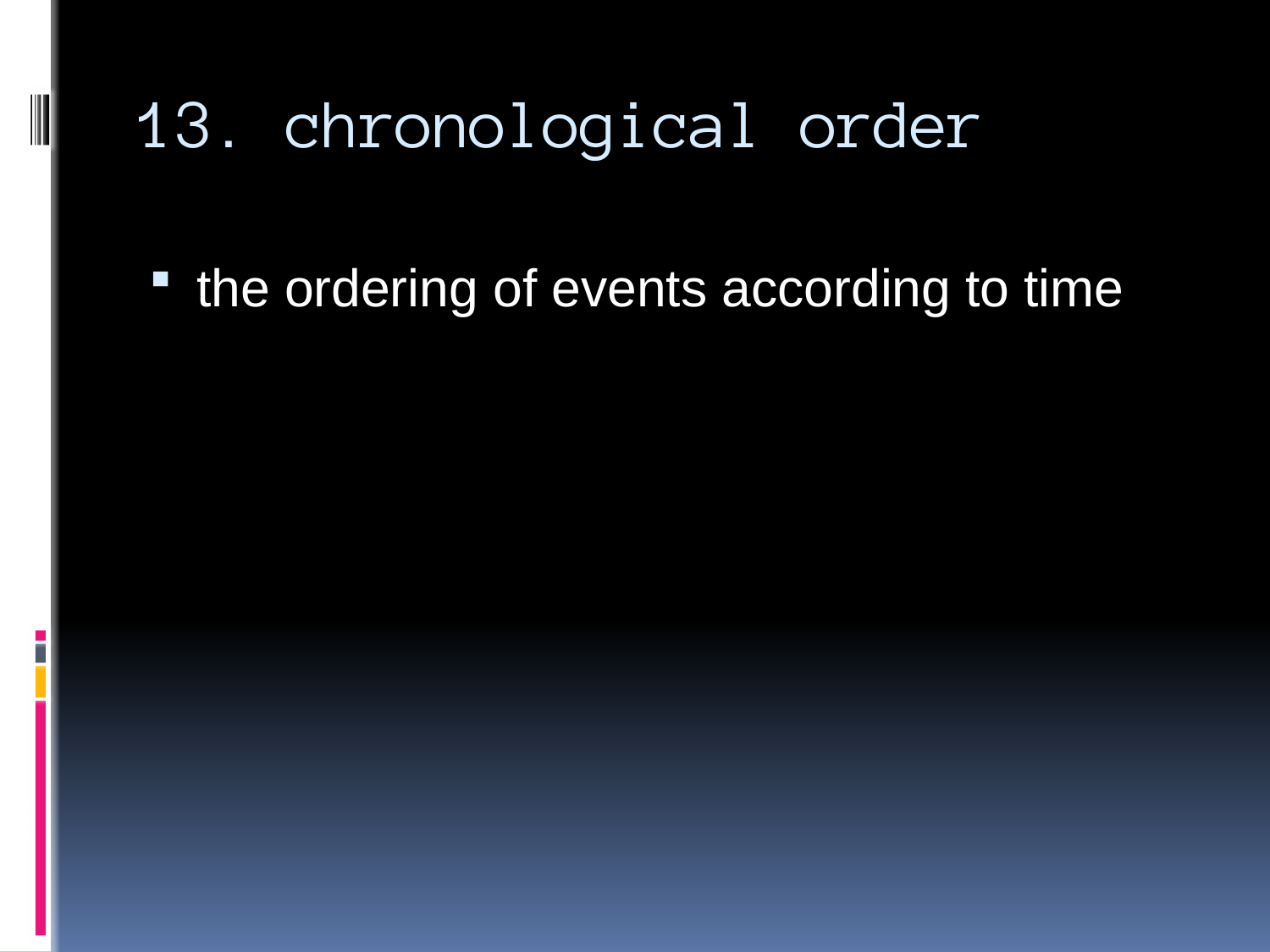

# 13. chronological order
the ordering of events according to time